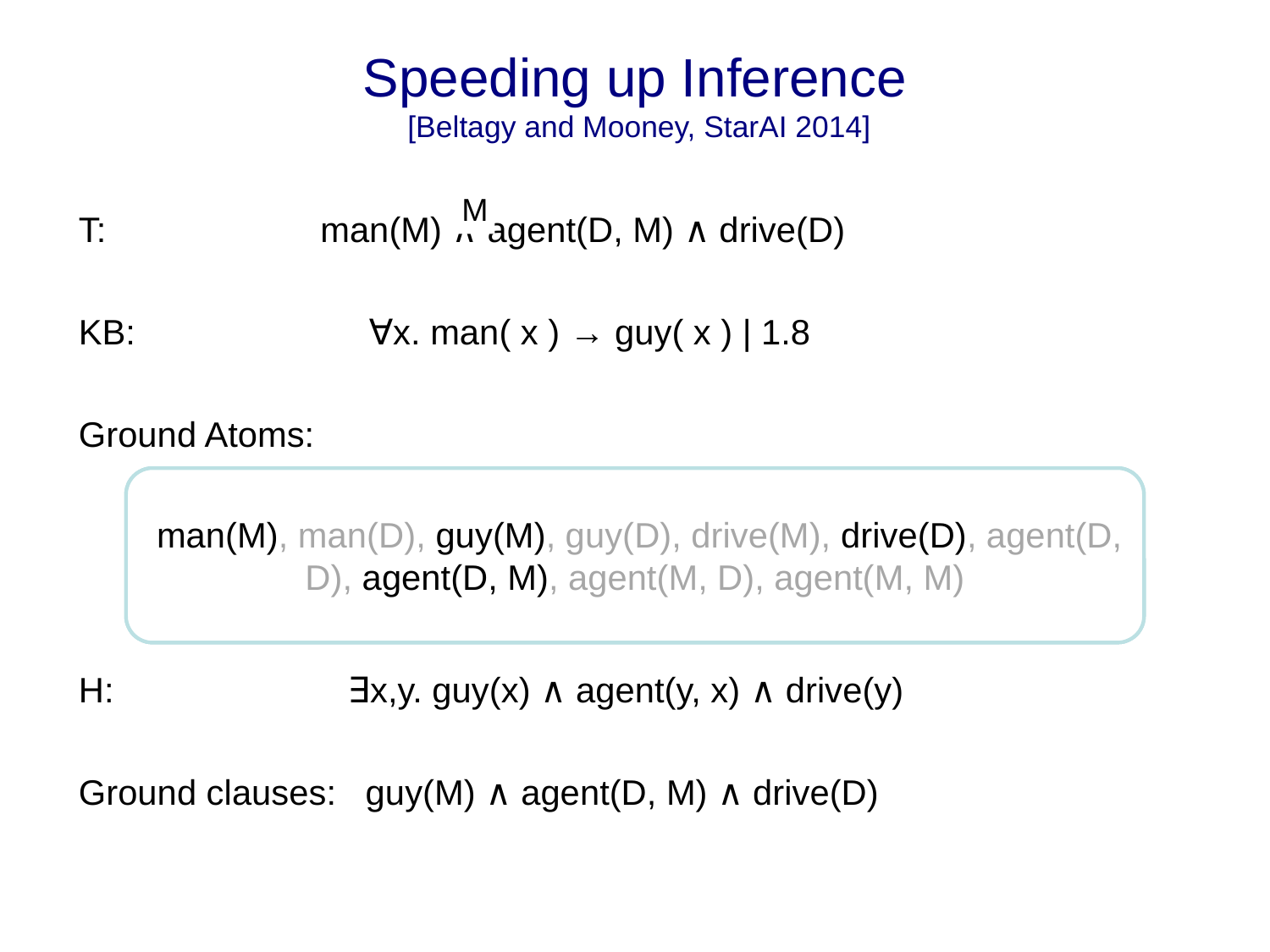

# Speeding up Inference [Beltagy and Mooney, StarAI 2014]
T:                      man(M) ∧ agent(D, M) ∧ drive(D)

KB:                        ∀x. man( x ) → guy( x ) | 1.8

Ground Atoms:

H:                        ∃x,y. guy(x) ∧ agent(y, x) ∧ drive(y)

Ground clauses:   guy(M) ∧ agent(D, M) ∧ drive(D)
M
man(M), man(D), guy(M), guy(D), drive(M), drive(D), agent(D, D), agent(D, M), agent(M, D), agent(M, M)
man(M), man(D), guy(M), guy(D), drive(M), drive(D), agent(D, D), agent(D, M), agent(M, D), agent(M, M)
man(M), man(D), guy(M), guy(D), drive(M), drive(D), agent(D, D), agent(D, M), agent(M, D), agent(M, M)
50